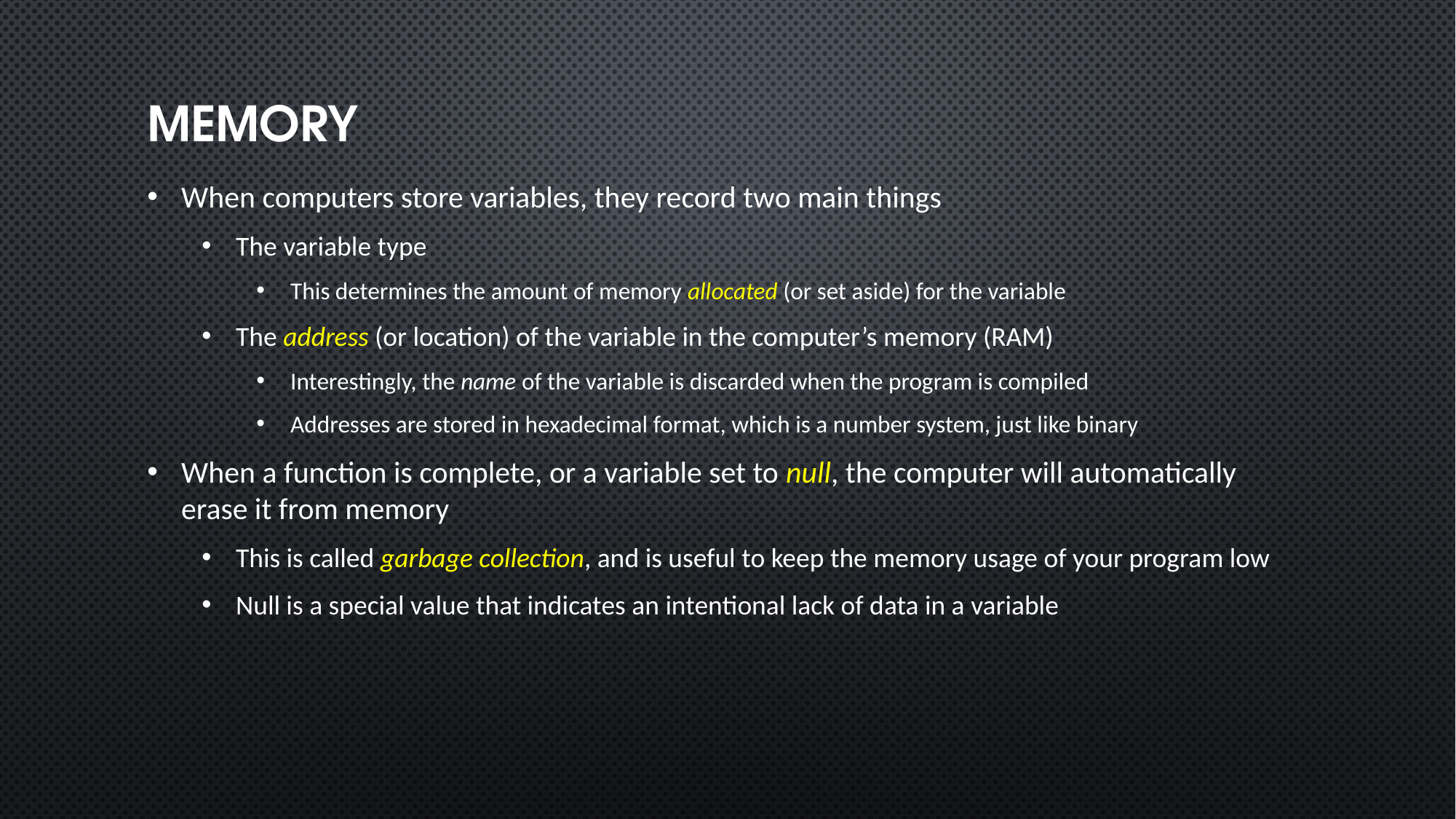

# Memory
When computers store variables, they record two main things
The variable type
This determines the amount of memory allocated (or set aside) for the variable
The address (or location) of the variable in the computer’s memory (RAM)
Interestingly, the name of the variable is discarded when the program is compiled
Addresses are stored in hexadecimal format, which is a number system, just like binary
When a function is complete, or a variable set to null, the computer will automatically erase it from memory
This is called garbage collection, and is useful to keep the memory usage of your program low
Null is a special value that indicates an intentional lack of data in a variable